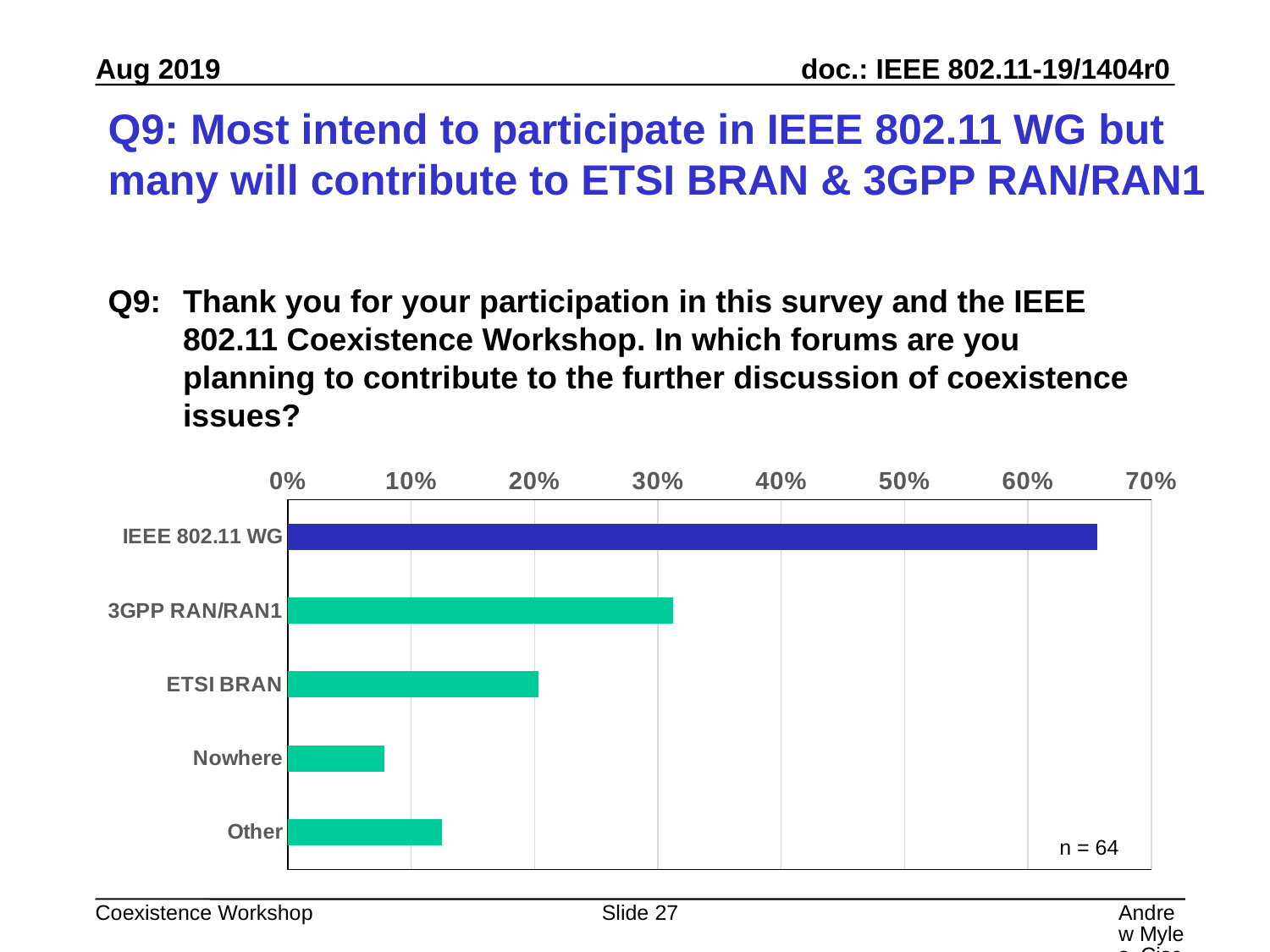

# Q9: Most intend to participate in IEEE 802.11 WG but many will contribute to ETSI BRAN & 3GPP RAN/RAN1
Q9:	Thank you for your participation in this survey and the IEEE 802.11 Coexistence Workshop. In which forums are you planning to contribute to the further discussion of coexistence issues?

### Chart

| Category | Responses |
|---|---|
| IEEE 802.11 WG | 0.65625 |
| 3GPP RAN/RAN1 | 0.3125 |
| ETSI BRAN | 0.203125 |
| Nowhere | 0.078125 |
| Other | 0.125 |
n = 64
Slide 27
Andrew Myles, Cisco